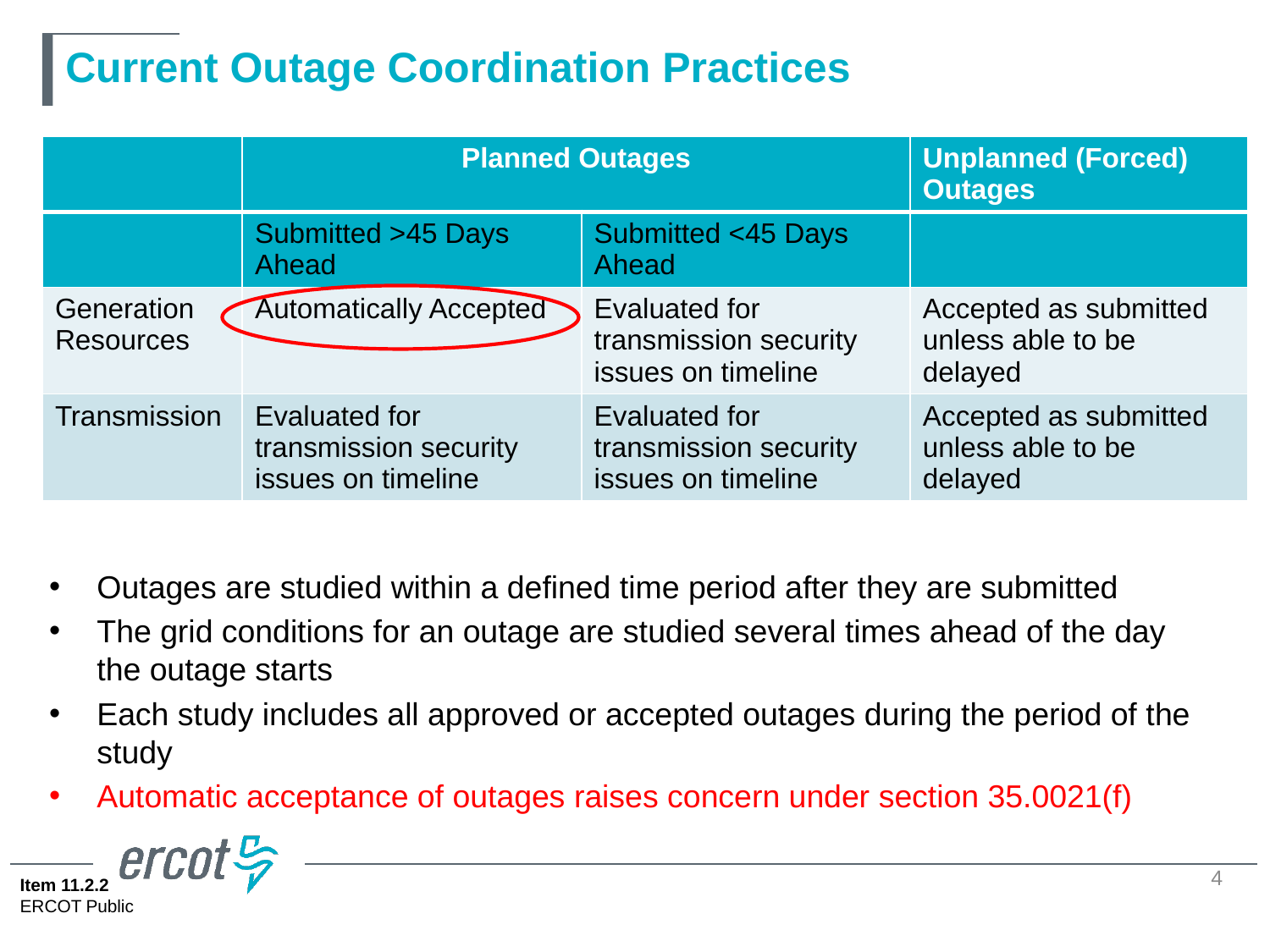

# Current Outage Coordination Practices
|  | Planned Outages |  | Unplanned (Forced) Outages |
| --- | --- | --- | --- |
|  | Submitted >45 Days Ahead | Submitted <45 Days Ahead |  |
| Generation Resources | Automatically Accepted | Evaluated for transmission security issues on timeline | Accepted as submitted unless able to be delayed |
| Transmission | Evaluated for transmission security issues on timeline | Evaluated for transmission security issues on timeline | Accepted as submitted unless able to be delayed |

Outages are studied within a defined time period after they are submitted
The grid conditions for an outage are studied several times ahead of the day the outage starts
Each study includes all approved or accepted outages during the period of the study
Automatic acceptance of outages raises concern under section 35.0021(f)

4